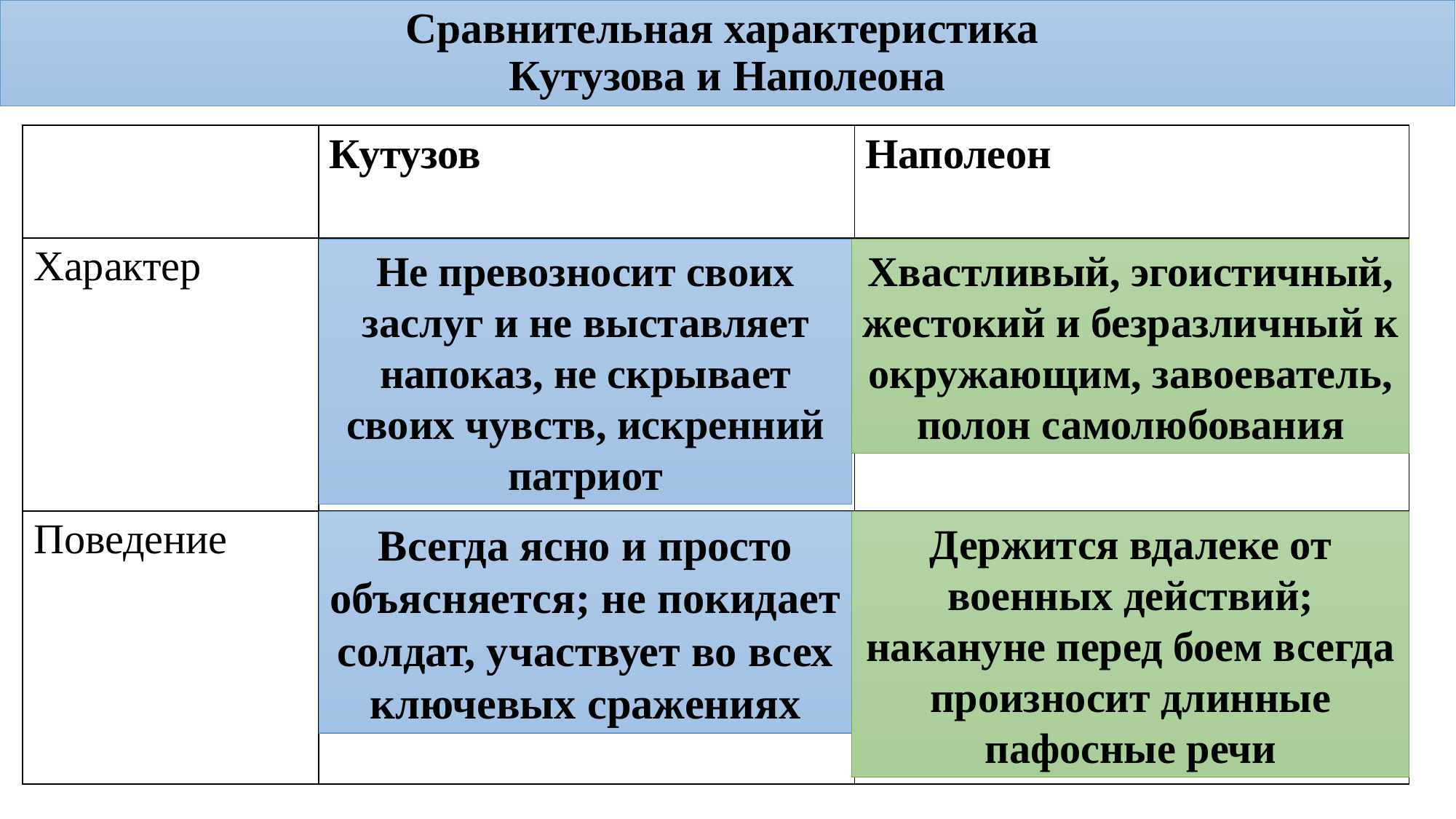

# Сравнительная характеристика Кутузова и Наполеона
|  | Кутузов | Наполеон |
| --- | --- | --- |
| Характер |  |  |
| Поведение |  |  |
Хвастливый, эгоистичный, жестокий и безразличный к окружающим, завоеватель, полон самолюбования
Не превозносит своих заслуг и не выставляет напоказ, не скрывает своих чувств, искренний патриот
Всегда ясно и просто объясняется; не покидает солдат, участвует во всех ключевых сражениях
Держится вдалеке от военных действий; накануне перед боем всегда произносит длинные пафосные речи